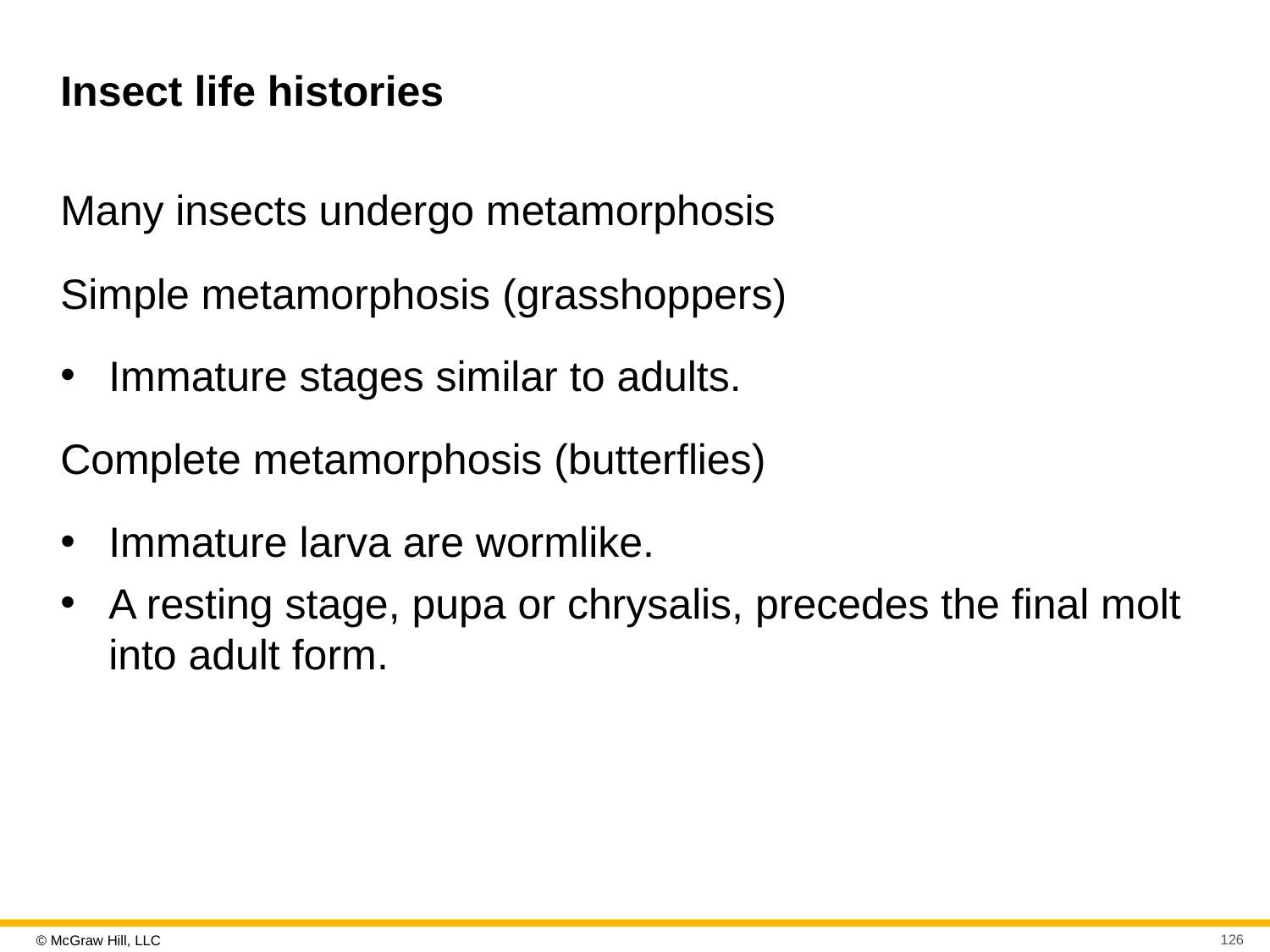

# Insect life histories
Many insects undergo metamorphosis
Simple metamorphosis (grasshoppers)
Immature stages similar to adults.
Complete metamorphosis (butterflies)
Immature larva are wormlike.
A resting stage, pupa or chrysalis, precedes the final molt into adult form.
126